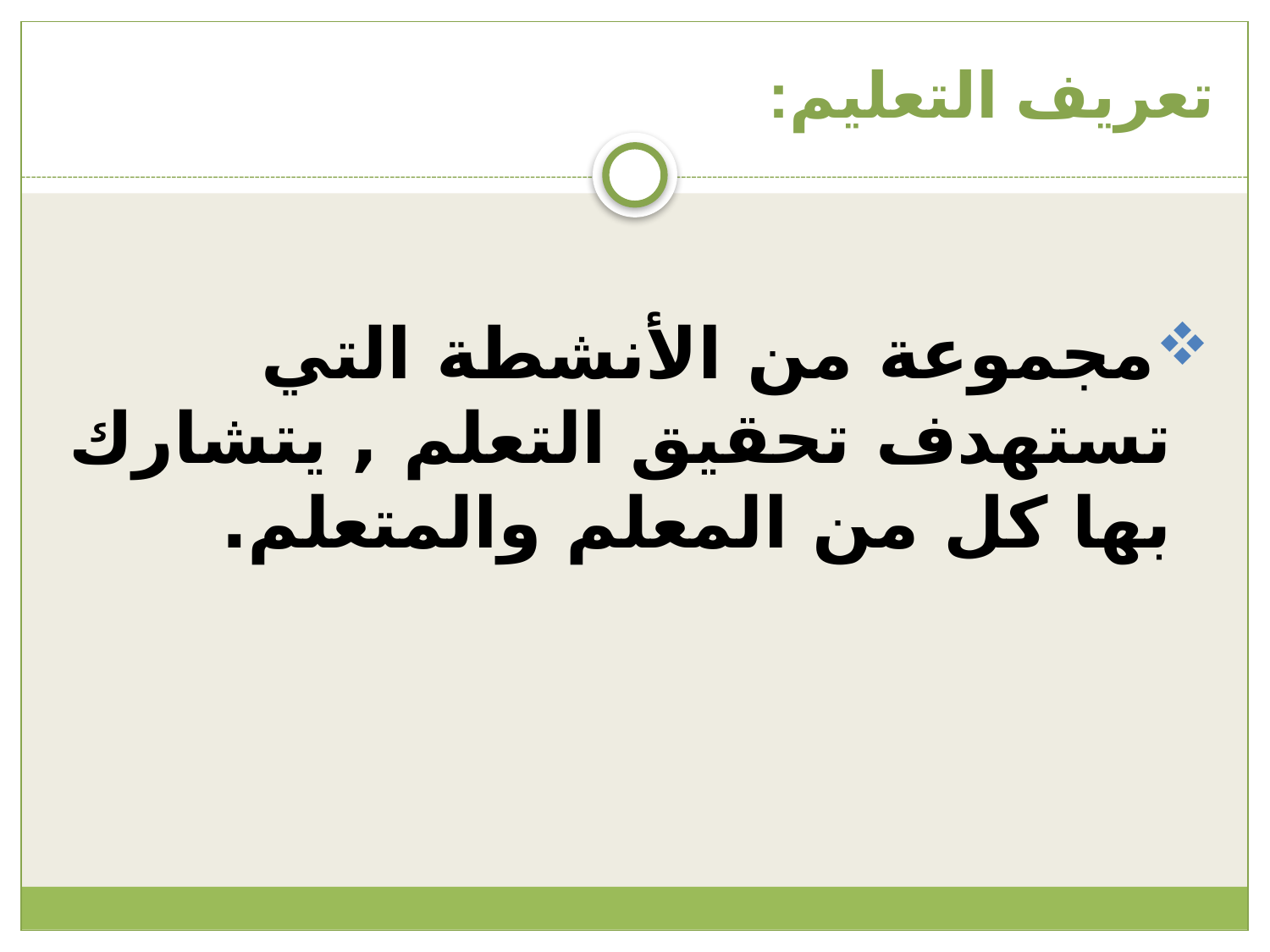

# تعريف التعليم:

مجموعة من الأنشطة التي تستهدف تحقيق التعلم , يتشارك بها كل من المعلم والمتعلم.